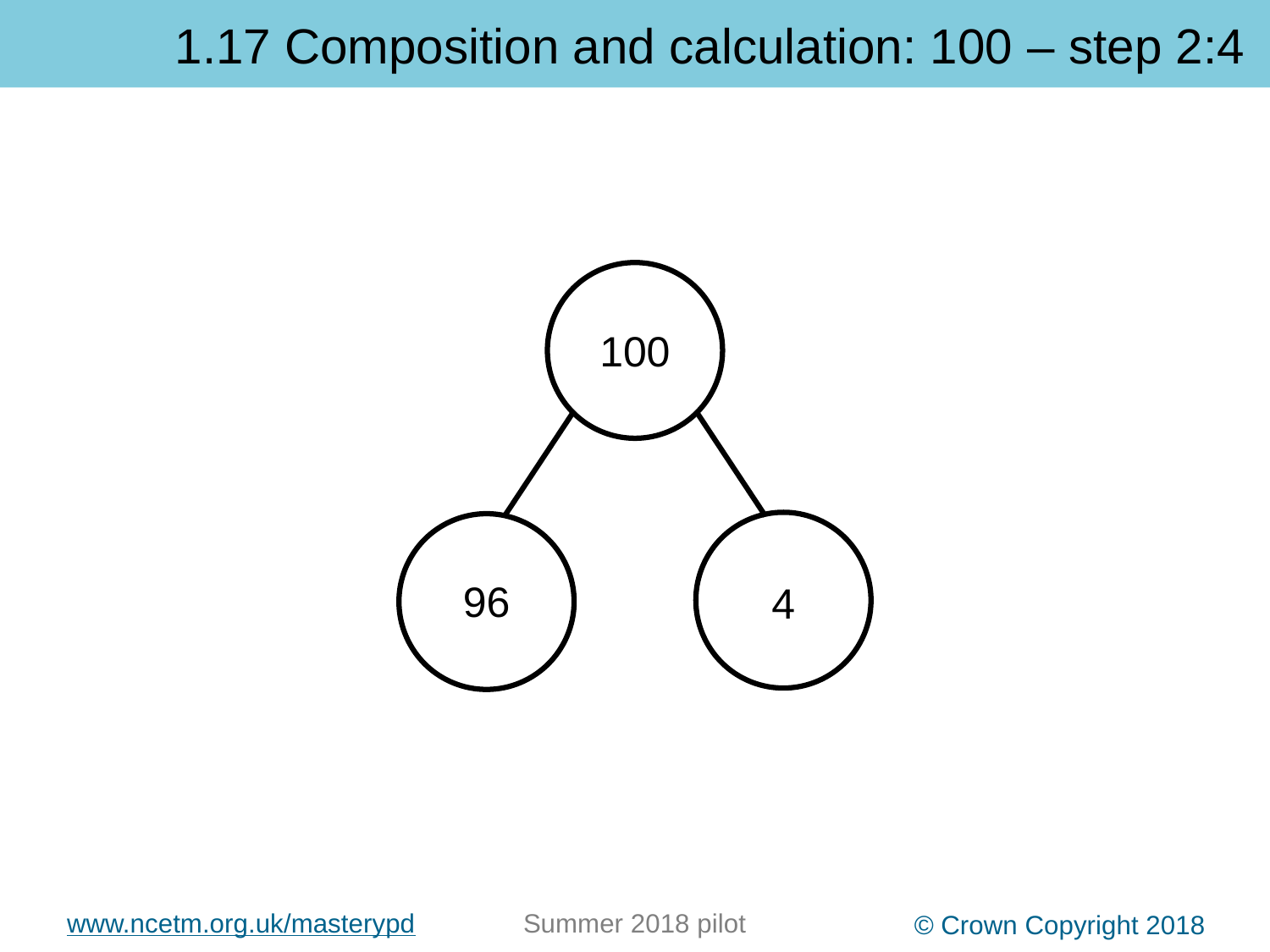

1.17 Composition and calculation: 100 – step 2:4

100
96
4